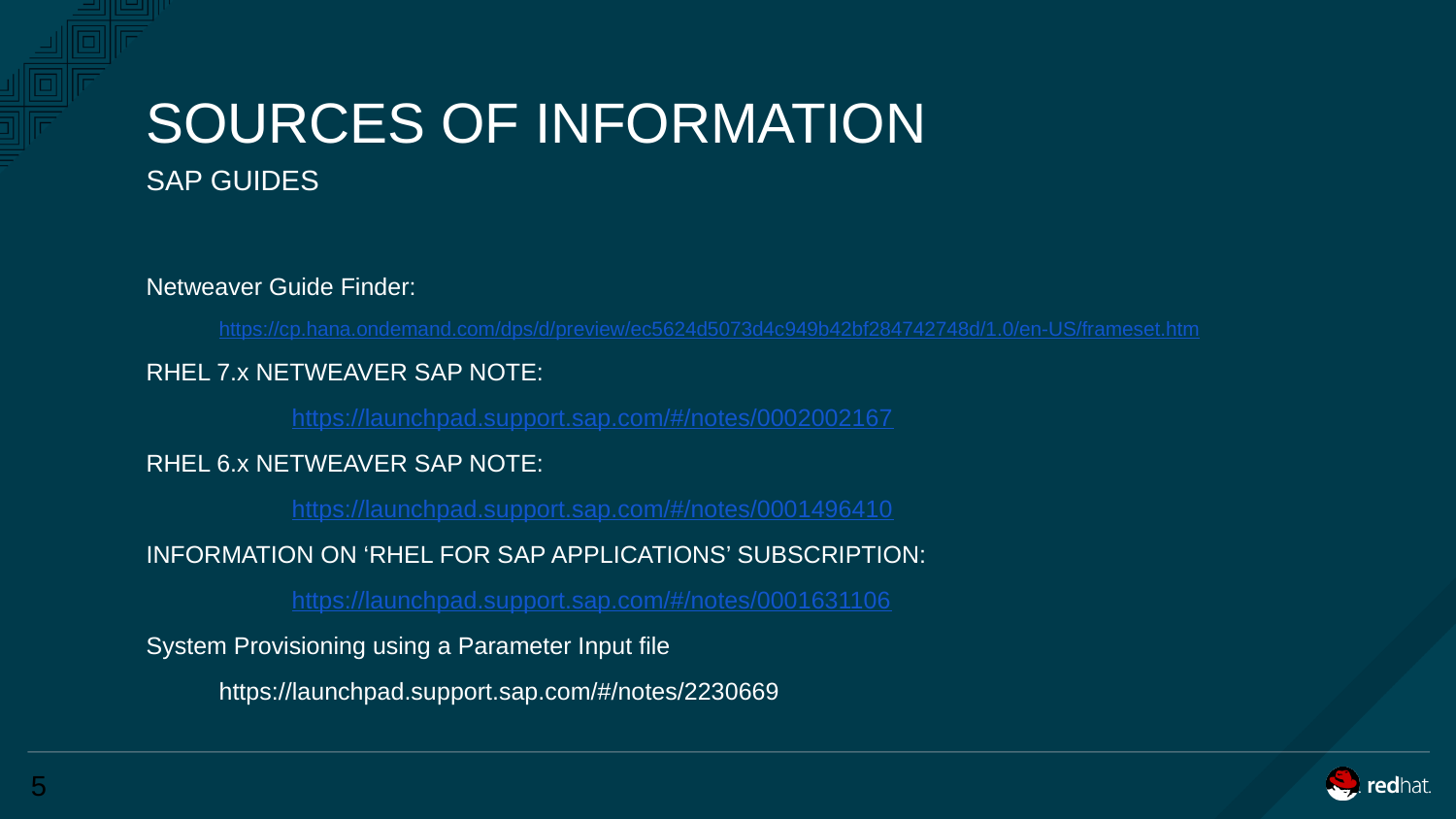

# SOURCES OF INFORMATION
SAP GUIDES
Netweaver Guide Finder:
https://cp.hana.ondemand.com/dps/d/preview/ec5624d5073d4c949b42bf284742748d/1.0/en-US/frameset.htm
RHEL 7.x NETWEAVER SAP NOTE:
	https://launchpad.support.sap.com/#/notes/0002002167
RHEL 6.x NETWEAVER SAP NOTE:
	https://launchpad.support.sap.com/#/notes/0001496410
INFORMATION ON ‘RHEL FOR SAP APPLICATIONS’ SUBSCRIPTION:
	https://launchpad.support.sap.com/#/notes/0001631106
System Provisioning using a Parameter Input file
https://launchpad.support.sap.com/#/notes/2230669

5